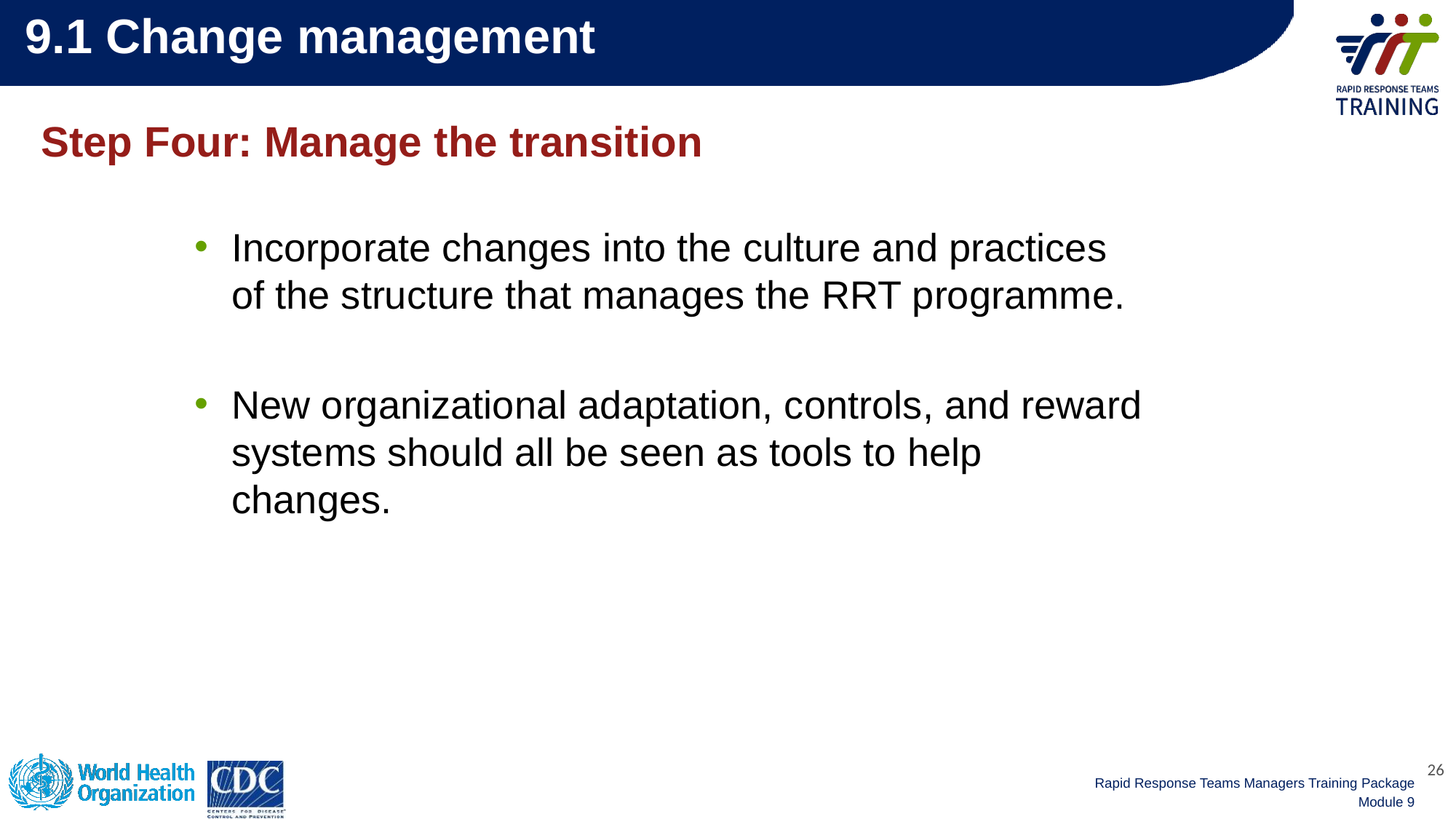

9.1 Change management
# Step Four: Manage the transition
Incorporate changes into the culture and practices of the structure that manages the RRT programme.

New organizational adaptation, controls, and reward systems should all be seen as tools to help changes.

26